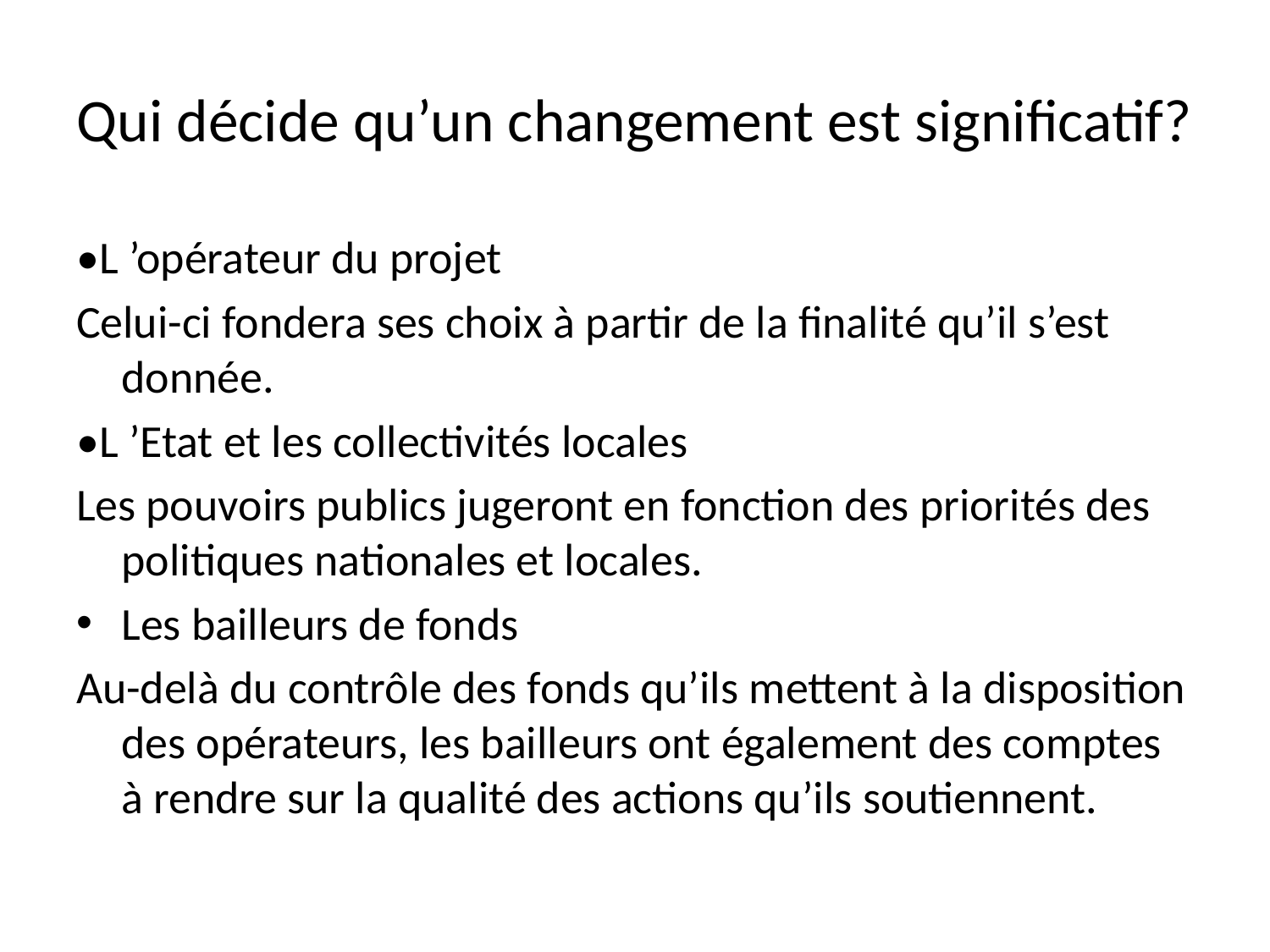

# Qui décide qu’un changement est significatif?
•L ’opérateur du projet
Celui-ci fondera ses choix à partir de la finalité qu’il s’est donnée.
•L ’Etat et les collectivités locales
Les pouvoirs publics jugeront en fonction des priorités des politiques nationales et locales.
Les bailleurs de fonds
Au-delà du contrôle des fonds qu’ils mettent à la disposition des opérateurs, les bailleurs ont également des comptes à rendre sur la qualité des actions qu’ils soutiennent.